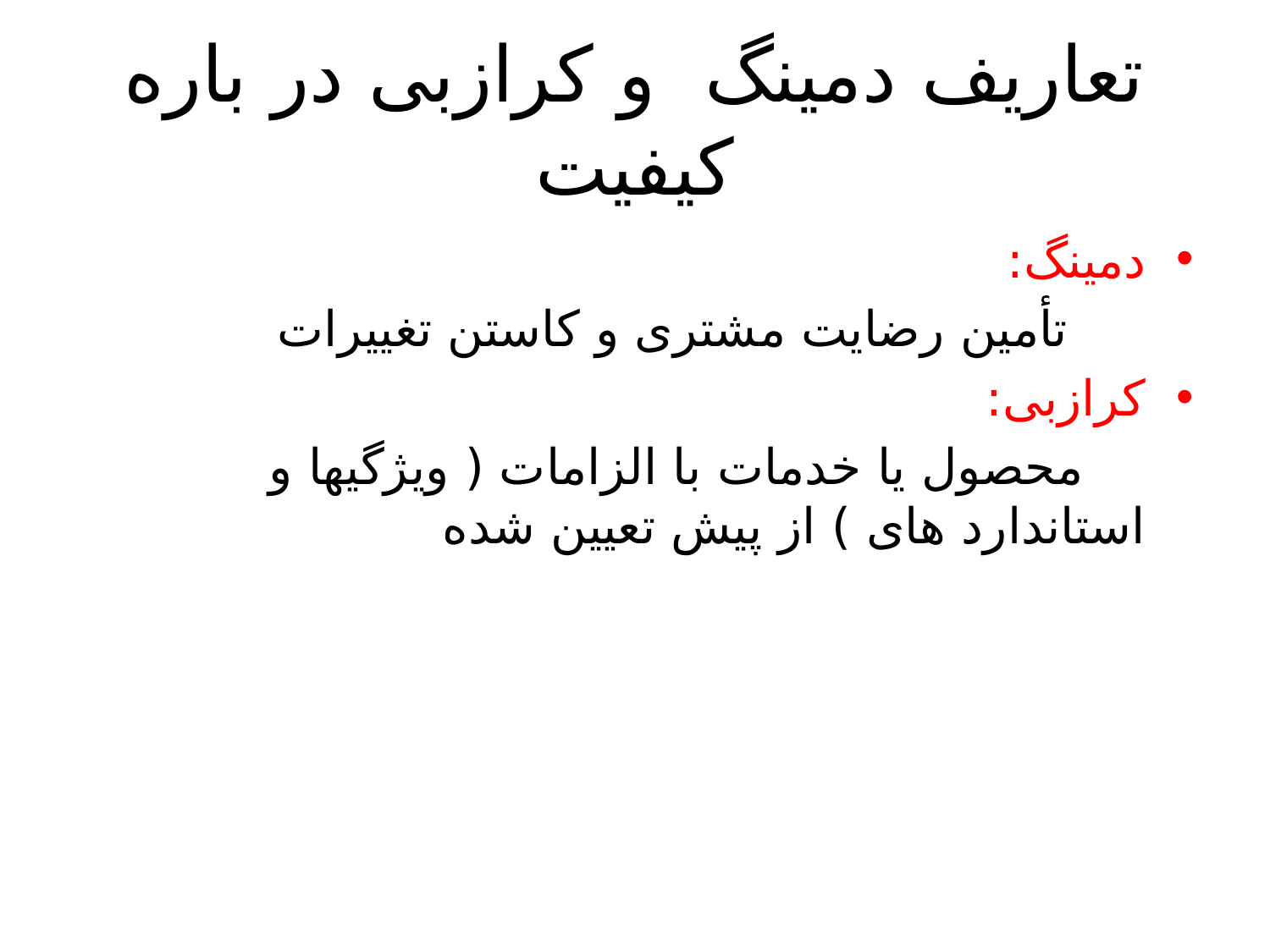

# تعاریف دمینگ  و کرازبی در باره کیفیت
دمینگ:
        تأمین رضایت مشتری و کاستن تغییرات
کرازبی:
       محصول یا خدمات با الزامات ( ویژگیها و استاندارد های ) از پیش تعیین شده